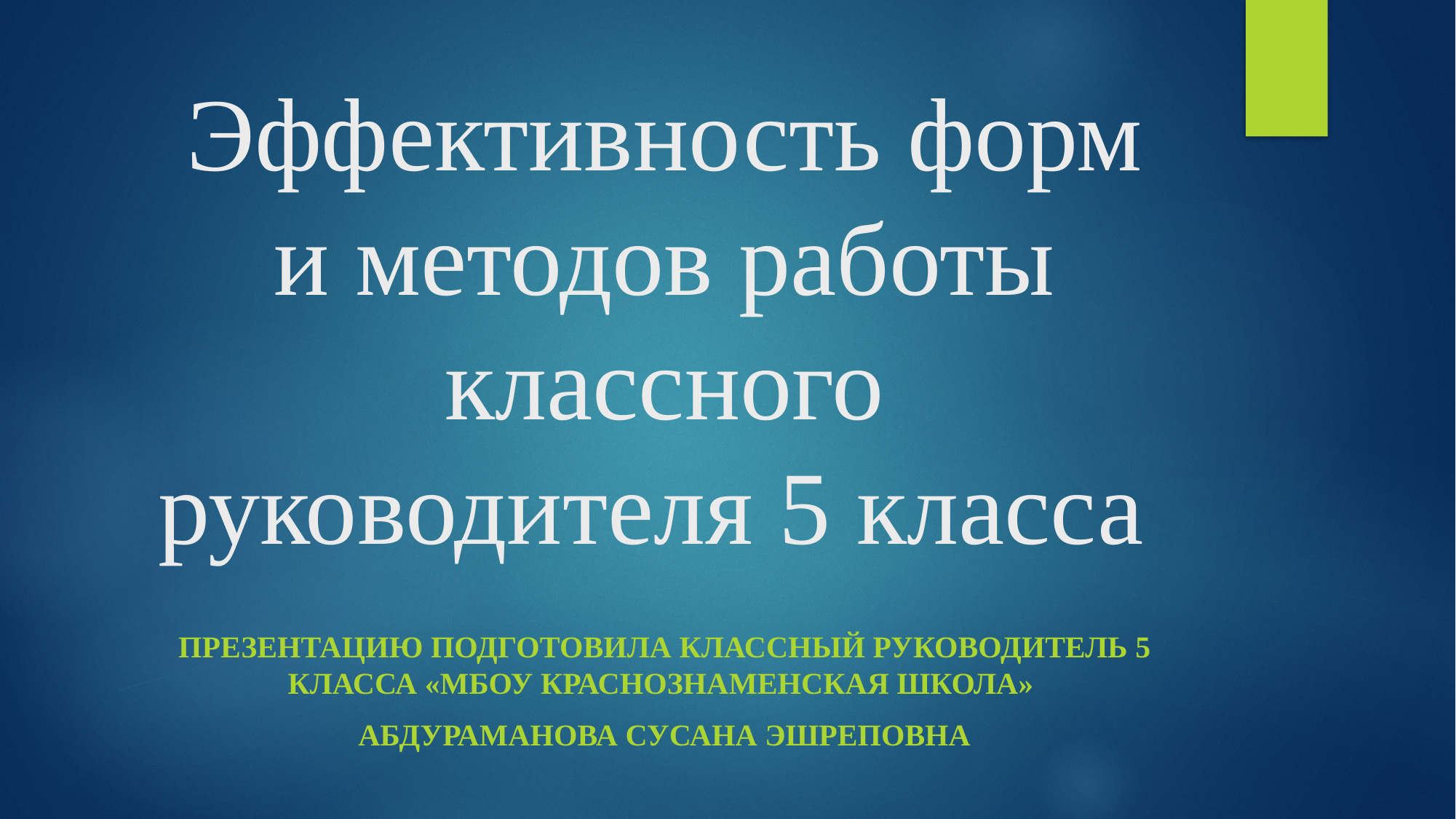

# Эффективность форм и методов работы классного руководителя 5 класса

Презентацию подготовила классный руководитель 5 класса «МБОУ Краснознаменская школа»
Абдураманова Сусана Эшреповна